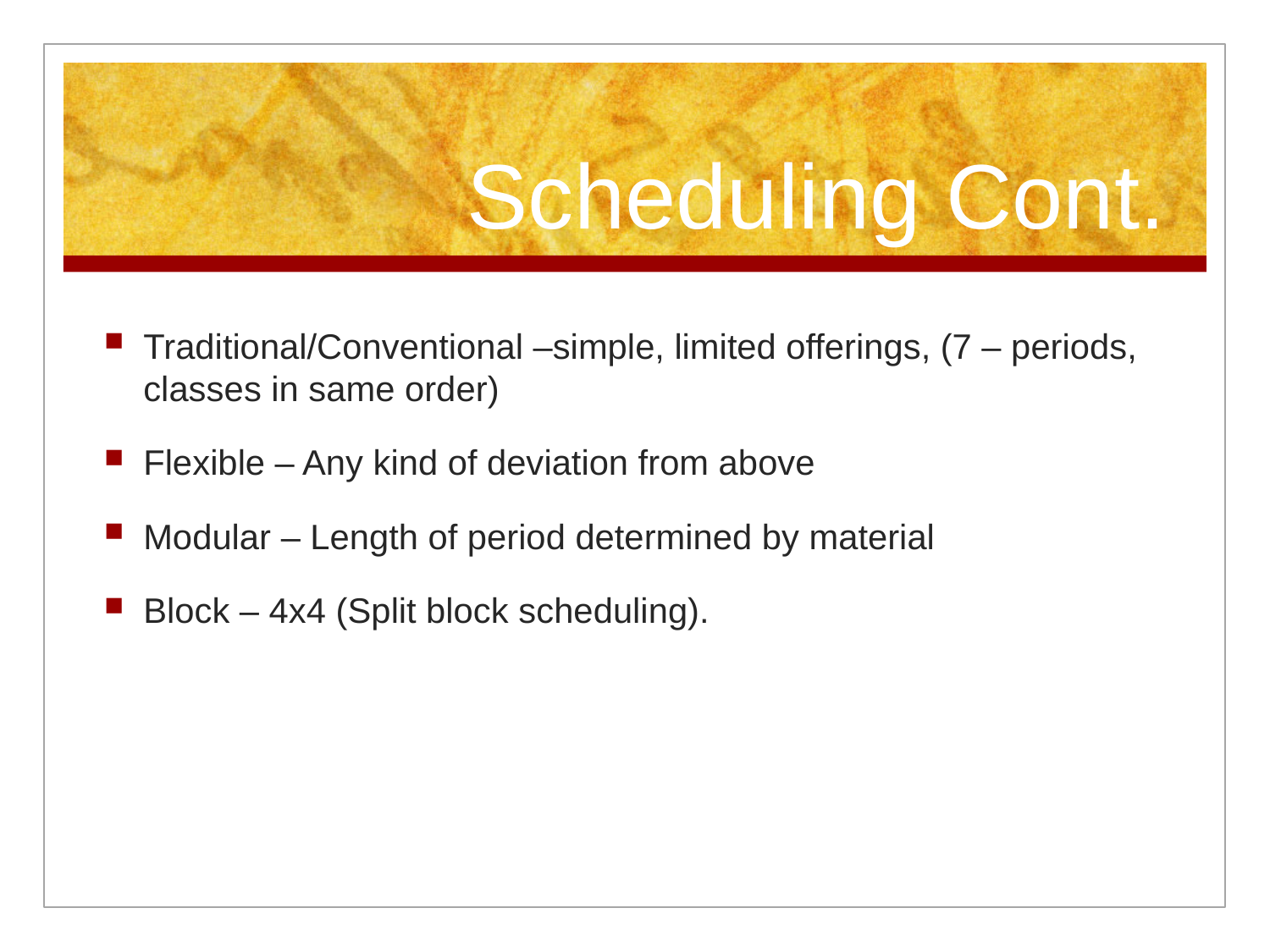

# Scheduling Cont.
Traditional/Conventional –simple, limited offerings, (7 – periods, classes in same order)
Flexible – Any kind of deviation from above
Modular – Length of period determined by material
Block – 4x4 (Split block scheduling).